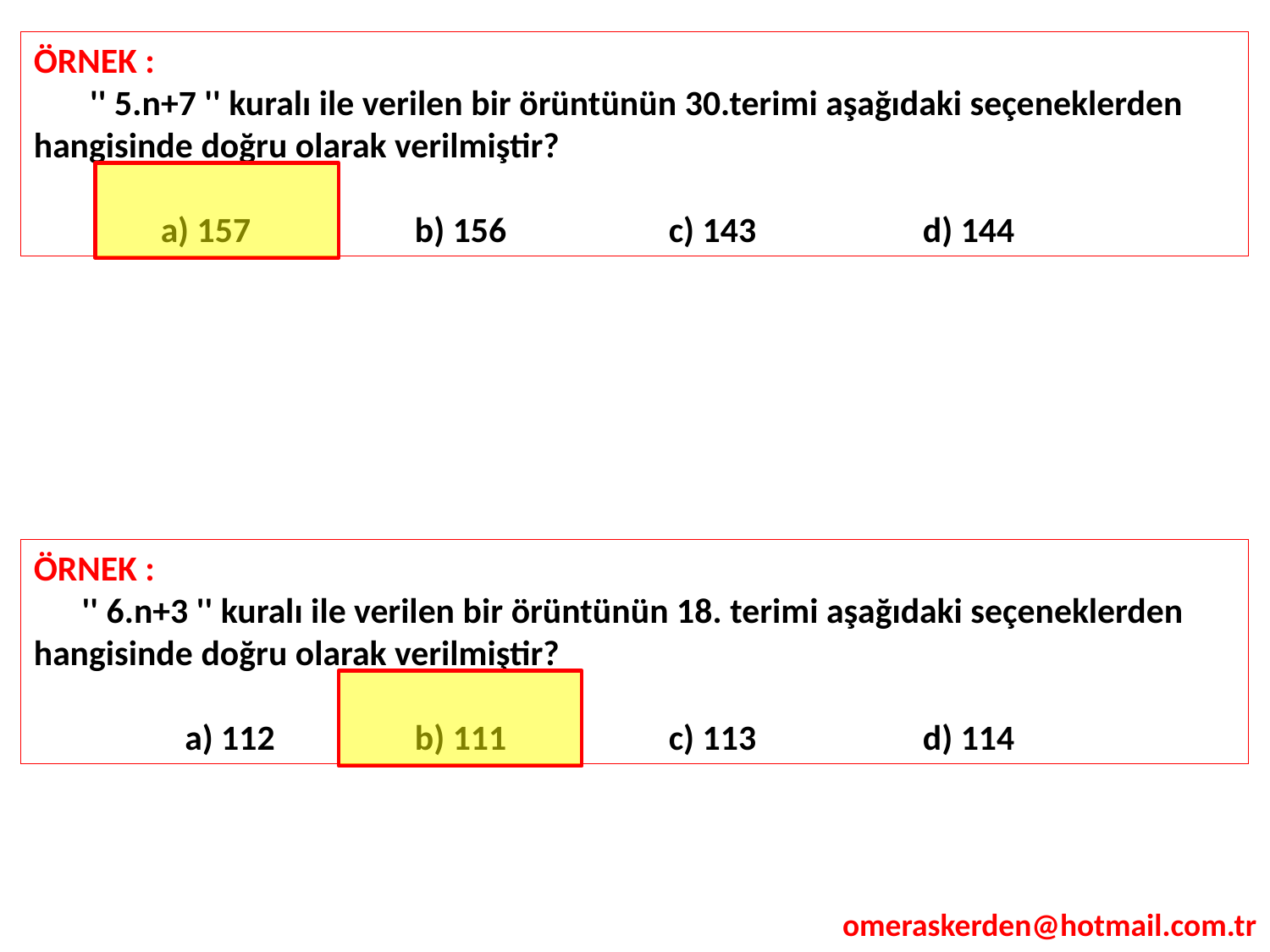

ÖRNEK :
       '' 5.n+7 '' kuralı ile verilen bir örüntünün 30.terimi aşağıdaki seçeneklerden hangisinde doğru olarak verilmiştir?

      	a) 157      	b) 156       	c) 143      	d) 144

ÖRNEK :
      '' 6.n+3 '' kuralı ile verilen bir örüntünün 18. terimi aşağıdaki seçeneklerden hangisinde doğru olarak verilmiştir?

 	   a) 112      	b) 111       	c) 113      	d) 114

omeraskerden@hotmail.com.tr